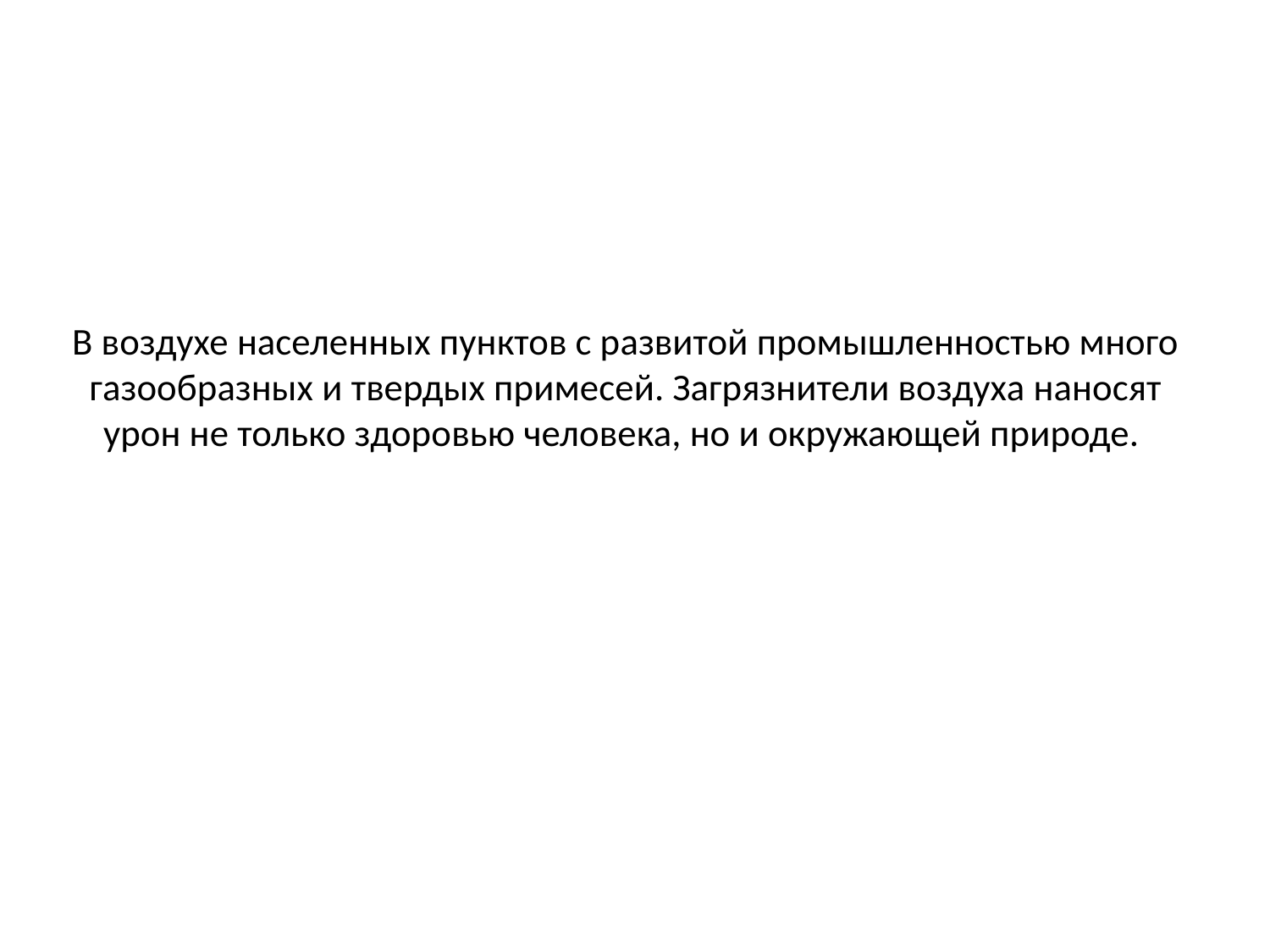

# В воздухе населенных пунктов с развитой промышленностью много газообразных и твердых примесей. Загрязнители воздуха наносят урон не только здоровью человека, но и окружающей природе.